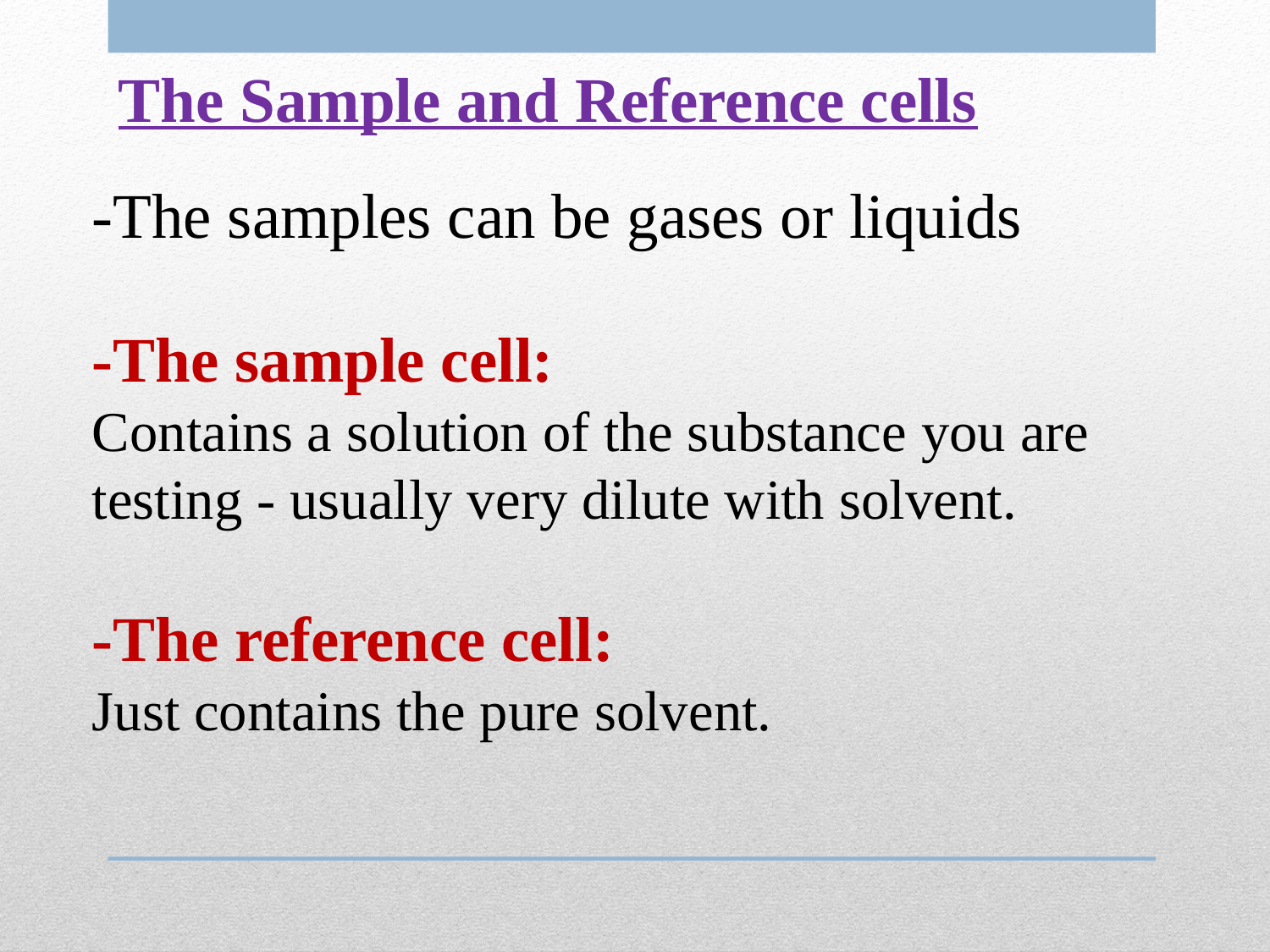

The Sample and Reference cells

-The samples can be gases or liquids

-The sample cell:
Contains a solution of the substance you are testing - usually very dilute with solvent.

-The reference cell:
Just contains the pure solvent.